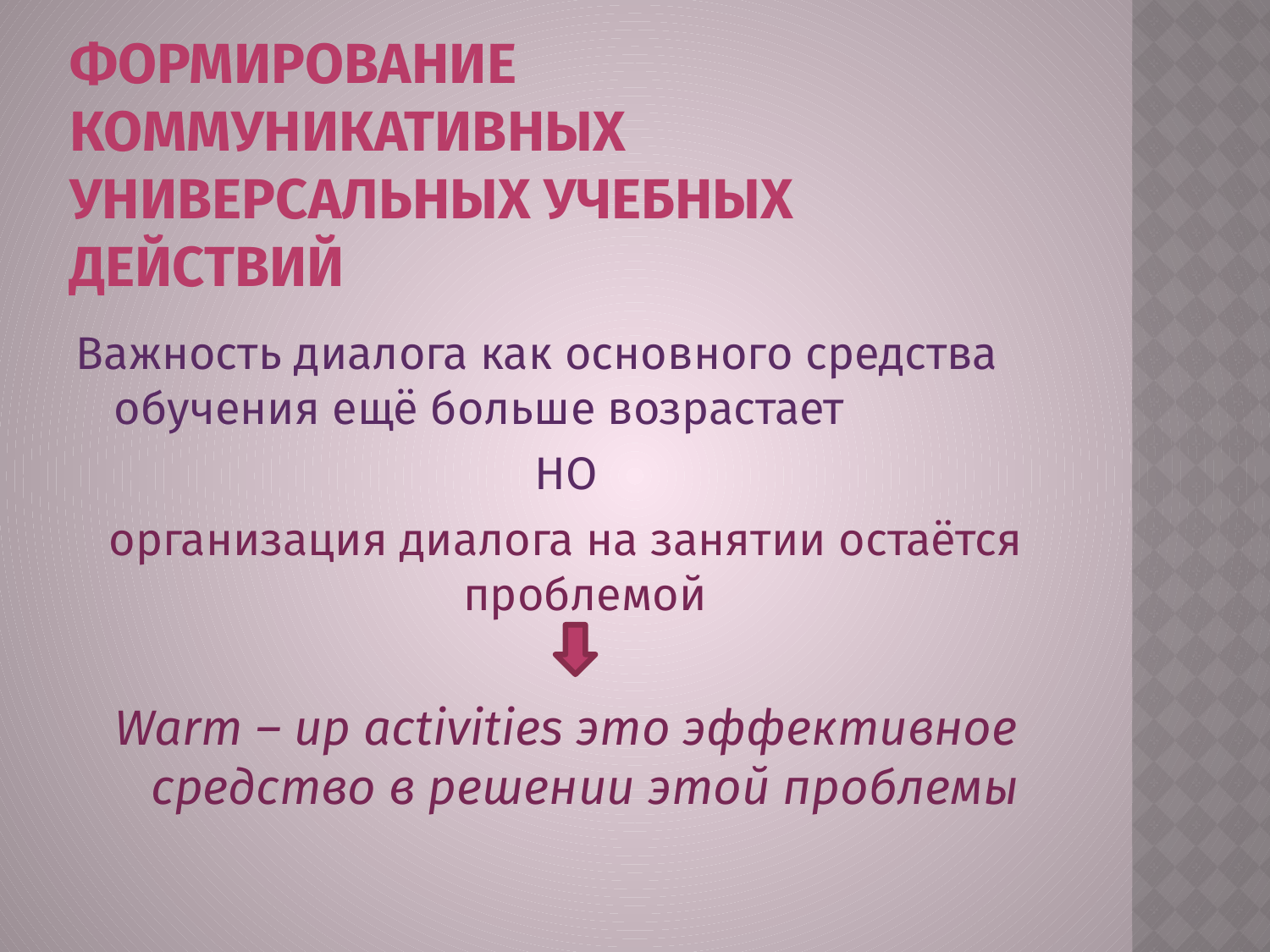

# Формирование коммуникативных универсальных учебных действий
Важность диалога как основного средства обучения ещё больше возрастает
НО
организация диалога на занятии остаётся проблемой

Warm – up activities это эффективное средство в решении этой проблемы